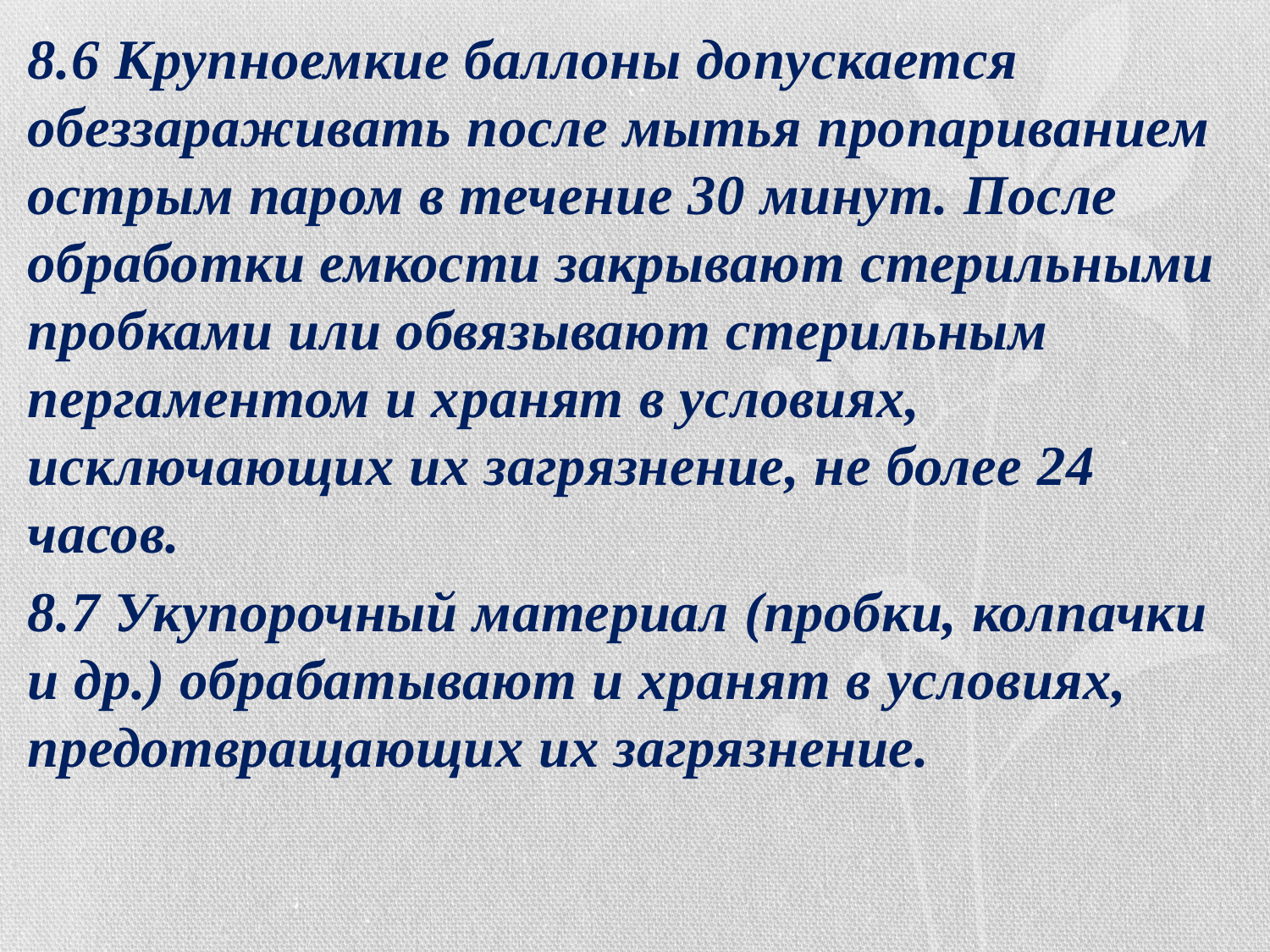

8.6 Крупноемкие баллоны допускается обеззараживать после мытья пропариванием острым паром в течение 30 минут. После обработки емкости закрывают стерильными пробками или обвязывают стерильным пергаментом и хранят в условиях, исключающих их загрязнение, не более 24 часов.
8.7 Укупорочный материал (пробки, колпачки и др.) обрабатывают и хранят в условиях, предотвращающих их загрязнение.